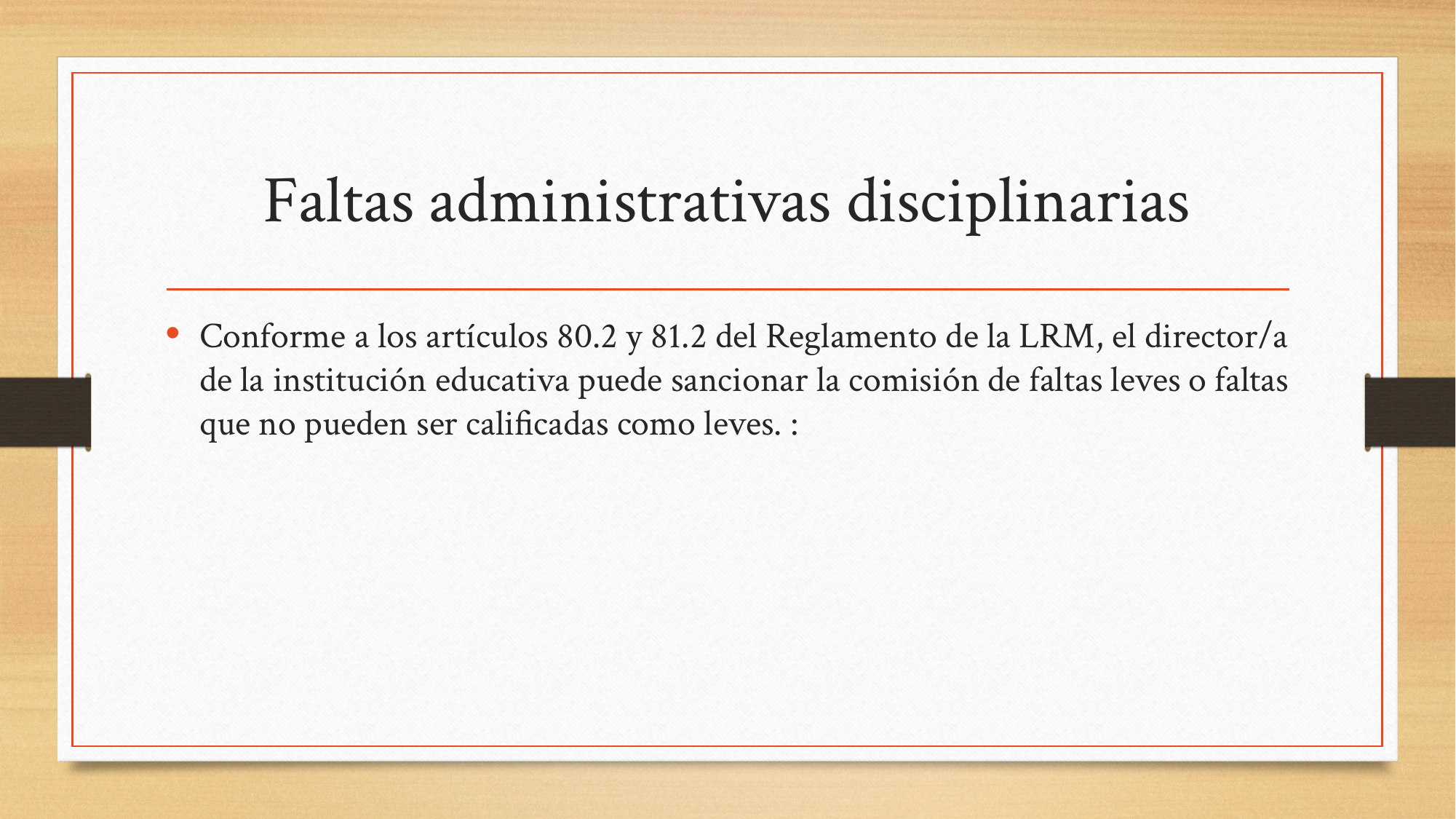

# Faltas administrativas disciplinarias
Conforme a los artículos 80.2 y 81.2 del Reglamento de la LRM, el director/a de la institución educativa puede sancionar la comisión de faltas leves o faltas que no pueden ser calificadas como leves. :